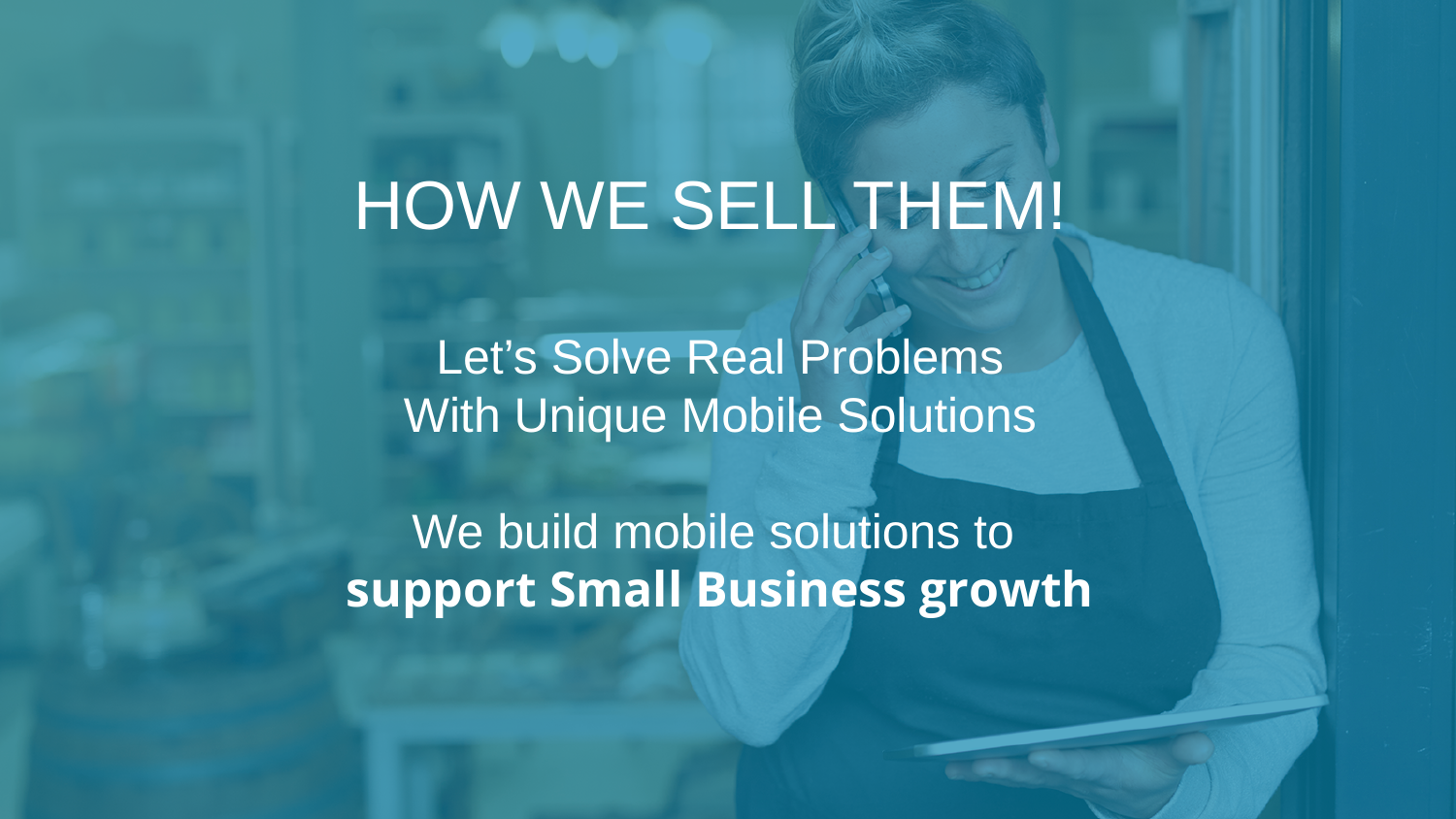

HOW WE SELL THEM!

Let’s Solve Real Problems
With Unique Mobile Solutions

We build mobile solutions to
support Small Business growth